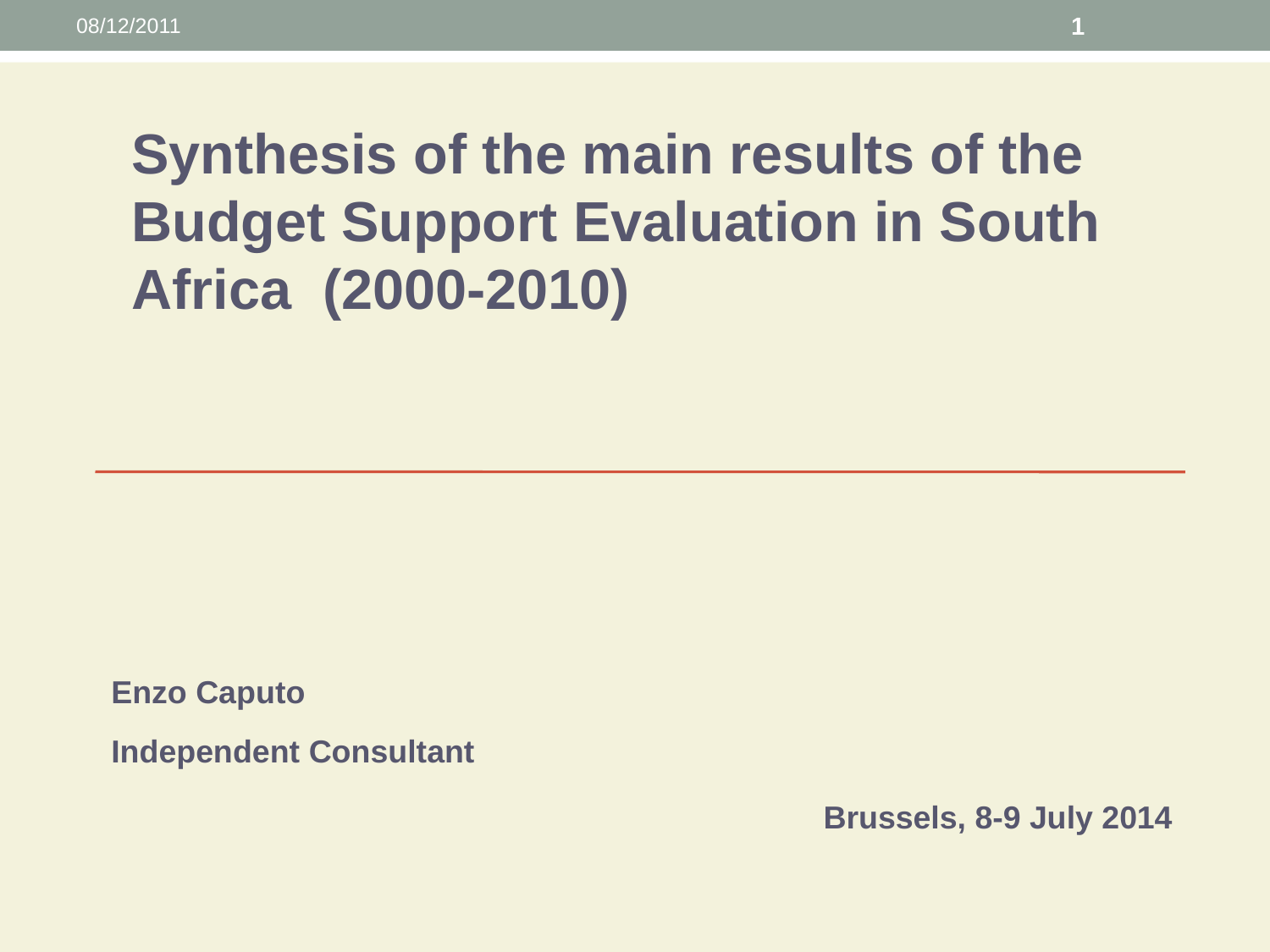

08/12/2011
1

Synthesis of the main results of the Budget Support Evaluation in South Africa  (2000-2010)
#
Enzo Caputo
Independent Consultant
Brussels, 8-9 July 2014